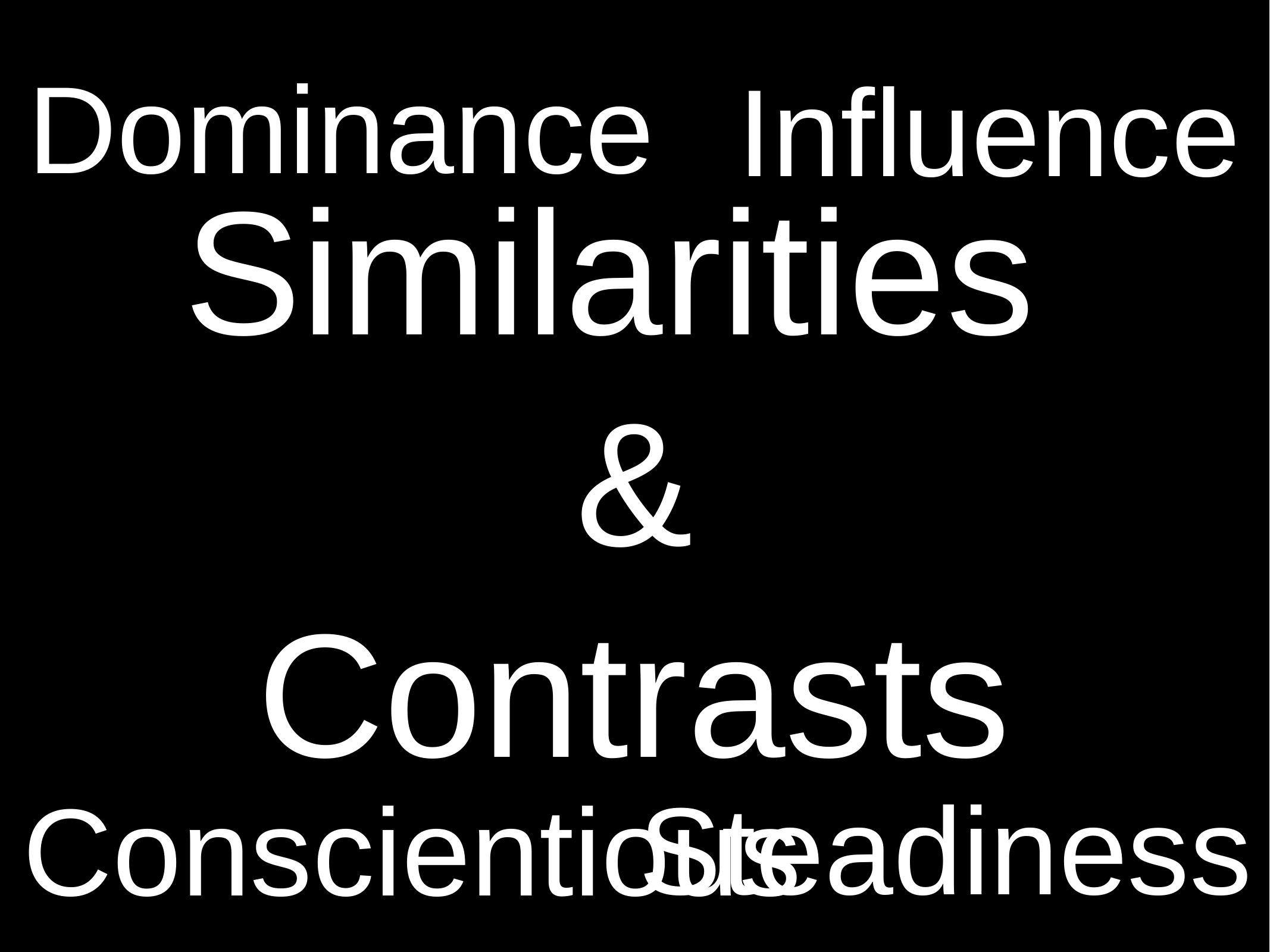

VERBAL

-What Questions        -”I” & “You”
- Tells vs.  Asks            -Think vs. Feel
-What vs. Who           -Data vs. Feelings
-Deadlines                 -Disagrees
-Roles, When, Who    -Acronyms
VOCAL

-Faster                               -Louder
-Shorter                             -Interrupts
-Makes Demands                -No Preamble
-Things vs. People
VISUAL

-BIG Gestures                    -Eye Contact
-Narrowed Eyes                 -Less Smile
-Sloppy                              -Status
-Distracted                        -Stands Still
-Gets Close
VISUAL

-BIG Gestures         -Eye Contact
-Smile                     -Animated Face
-Sloppy                   -Touching
-Distracted             -Moves Around

VOCAL

-Faster                    -Louder
-Shorter                  -Interrupts
-Makes Demands     -No Preamble
-Things vs. People
VERBAL

-What Questions      -”I” & “You”
- Tells vs.  Asks          -Think vs. Feel
-What vs. Who         -Data vs. Feelings                    -Deadlines               -Roles, When, Who
-Disagrees               -Acronyms
Dominance
Influence
Similarities
&
Contrasts
Steadiness
Conscientious
VOCAL

-Slower                 -Softer
-Longer                 -Waits
-Agrees                 -Shares
-Wants Feedback   -Asks about Feelings
VISUAL

-Small Gestures         -Less Eye Contact
-Less Smile                -Unanimated Face
-Keeps Distance        -Focused on You

VOCAL

-Faster                   -Louder
-Longer                  -Interrupts
-Ignores                 -Wants Feedback
-Exaggerates
VERBAL

-How Questions       -Asks vs.  Tells
-Think vs. Feel           -Data vs. Feelings
-Deadlines                -Not Chatty
-Writes vs. Speaks     -Talks About Time

VERBAL

-Who Questions        -”We” & “You”
-Asks vs.  Tells            -Feel vs. Think
-Who vs. What          -Feelings vs. Data
-Chatty                     -Shares Relationships
-Avoids “I”                -Uses your Name
VISUAL

-BIG Gestures         -Eye Contact
-Smile                     -Animated Face
-Sloppy                   -Touching
-Distracted             -Moves Around